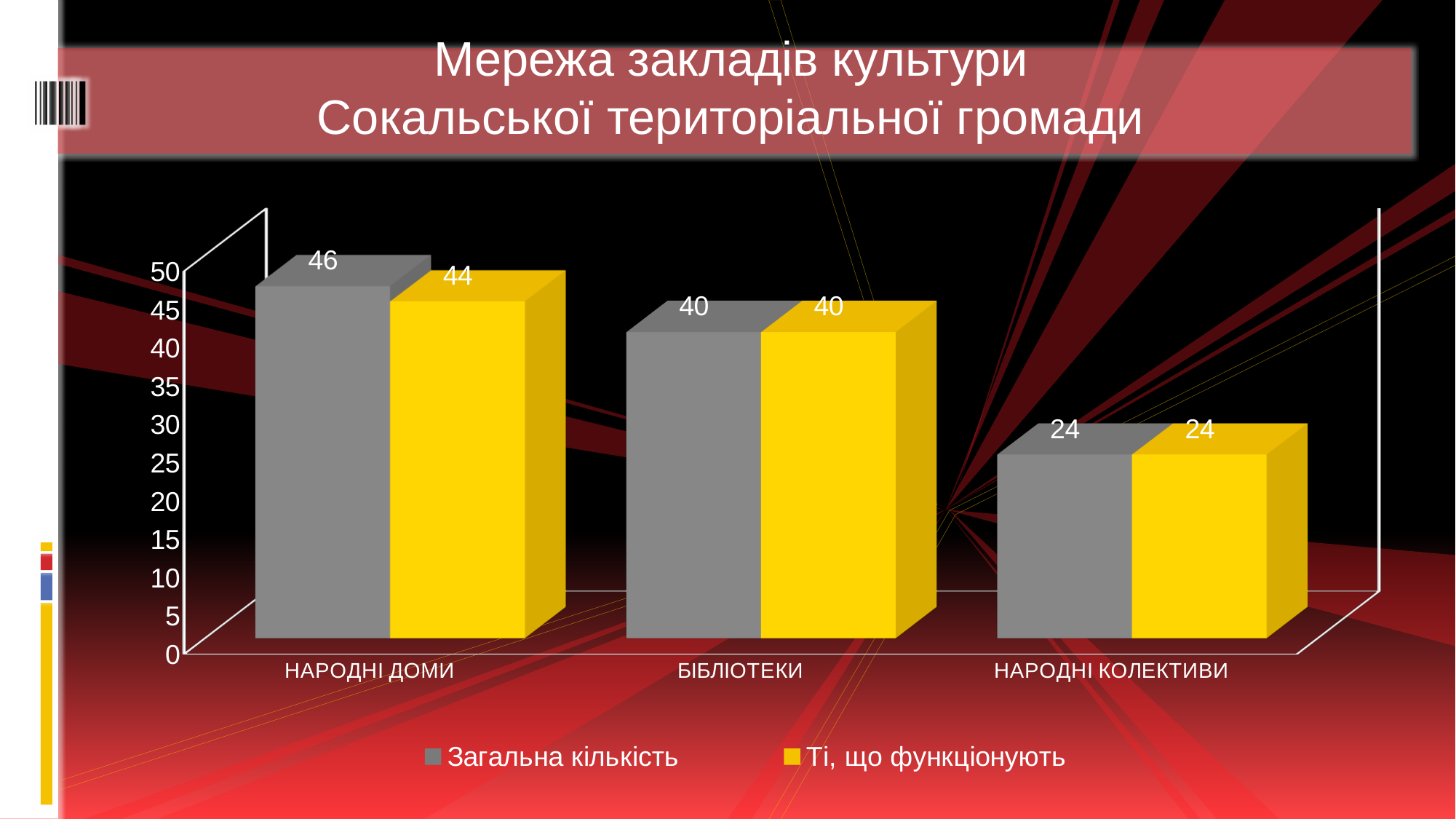

# Мережа закладів культури Сокальської територіальної громади

[unsupported chart]